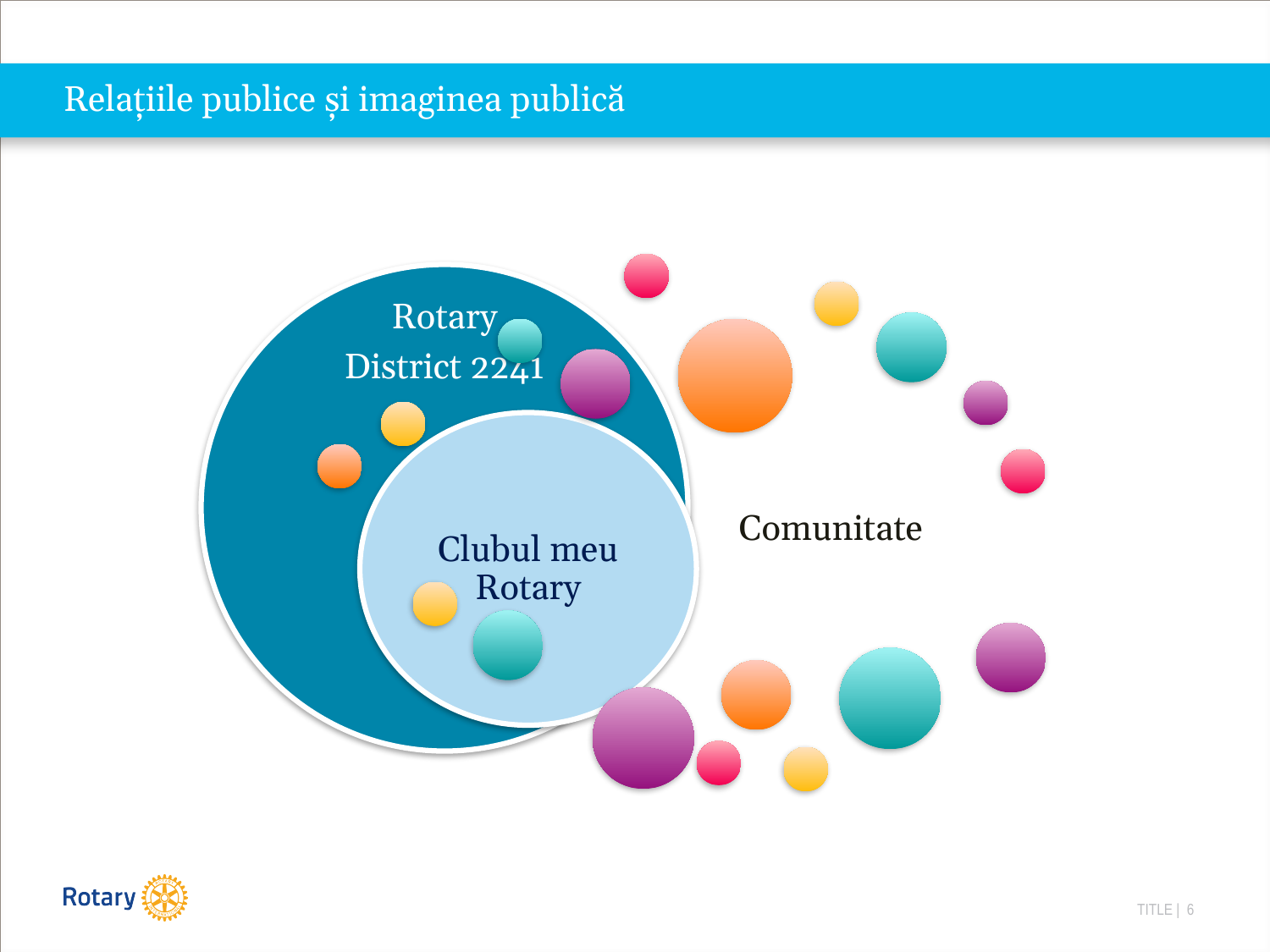

# Relațiile publice și imaginea publică
                    Comunitate
Rotary
District 2241
Clubul meu Rotary